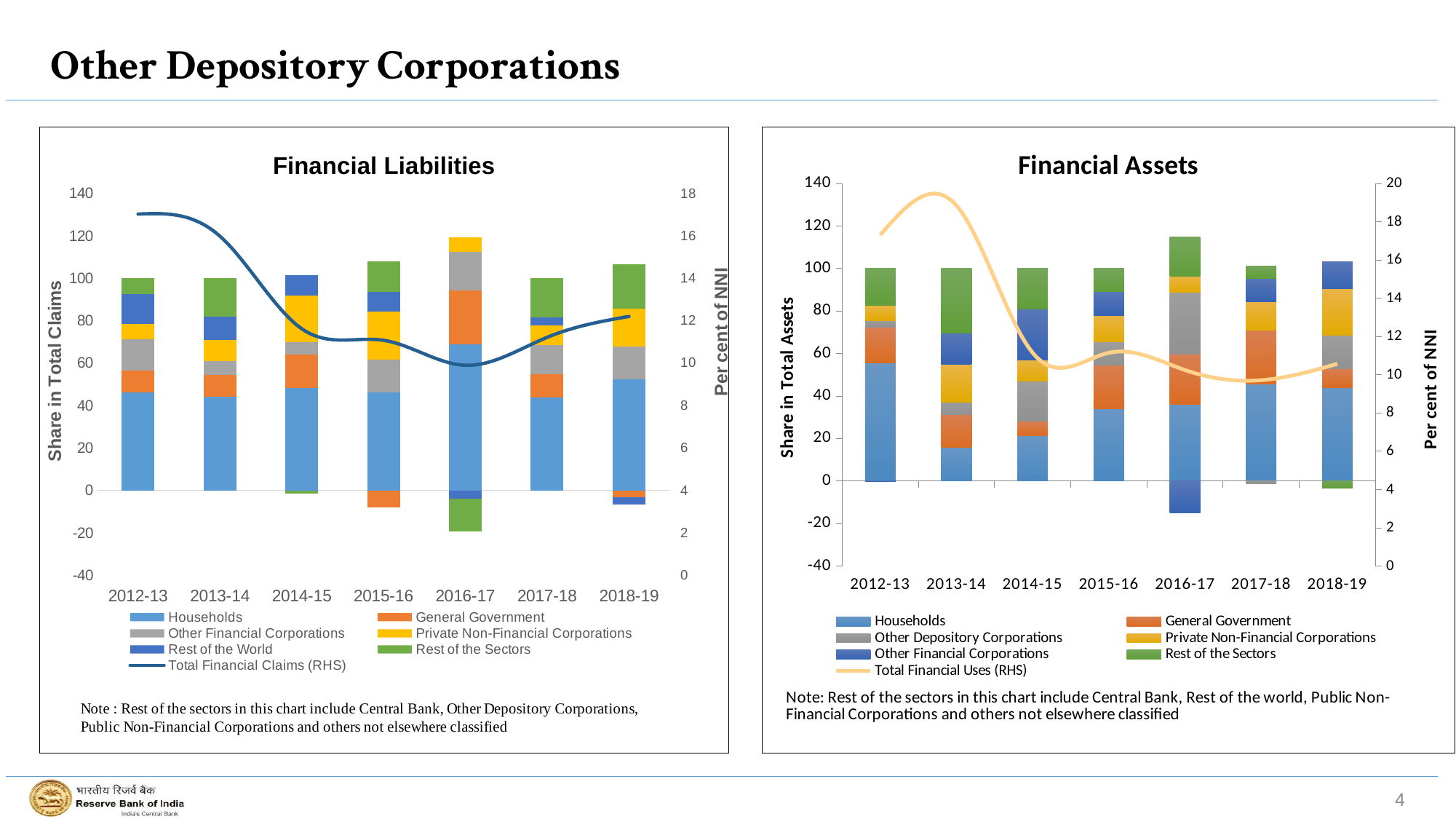

# Other Depository Corporations

### Chart: Financial Liabilities

| Category | Households | General Government | Other Financial Corporations | Private Non-Financial Corporations | Rest of the World | Rest of the Sectors | Total Financial Claims (RHS) |
|---|---|---|---|---|---|---|---|
| 2012-13 | 46.11903207518924 | 10.34389770706033 | 14.807955132570534 | 7.218145964601515 | 13.900933635418427 | 7.610035485159934 | 17.027506164546843 |
| 2013-14 | 44.04363186526641 | 10.321039091173875 | 6.506477566987725 | 10.016742850549928 | 10.904438972808974 | 18.20766965321307 | 15.98617281446143 |
| 2014-15 | 48.37192491780423 | 15.734003579454102 | 5.655355995326302 | 21.98837085431518 | 9.620202037485559 | -1.3698573843853954 | 11.621758397090915 |
| 2015-16 | 46.361329700699436 | -7.994759567805107 | 15.32187425777405 | 22.500052964472538 | 9.439714338861185 | 14.371788305997892 | 11.078873011874713 |
| 2016-17 | 68.9964200613848 | 25.437321733412585 | 17.903144052464164 | 6.870511953648511 | -3.8336827727535114 | -15.37371502815652 | 9.900572633690038 |
| 2017-18 | 43.92392020209407 | 10.98467121937855 | 13.685778878310137 | 9.084372535670697 | 3.903111174523948 | 18.41814599002259 | 11.218068337515005 |
| 2018-19 | 52.511972701960474 | -3.0863643397406735 | 15.45214228350389 | 17.74415040645519 | -3.435718248262161 | 20.813817196083296 | 12.20181392048323 |

### Chart: Financial Assets

| Category | Households | General Government | Other Depository Corporations | Private Non-Financial Corporations | Other Financial Corporations | Rest of the Sectors | Total Financial Uses (RHS) |
|---|---|---|---|---|---|---|---|
| 2012-13 | 55.60035219438781 | 16.71144445310229 | 3.230083682820673 | 7.2143692067209875 | -0.24809930714345763 | 17.491849770111713 | 17.307580105603073 |
| 2013-14 | 15.770791376358794 | 15.694882889491499 | 5.5259928508038465 | 17.962402179023123 | 14.834950485147068 | 30.21098021917566 | 18.850977219374343 |
| 2014-15 | 21.3083465468266 | 6.76293098067219 | 18.83530139273368 | 9.995301168463374 | 24.12431550621852 | 18.97380440508563 | 11.150754888334275 |
| 2015-16 | 33.93477032534426 | 20.782356559294417 | 10.716858978994917 | 12.542547405714283 | 11.150902129764223 | 10.872564600887898 | 11.15381806061407 |
| 2016-17 | 36.19258180031784 | 23.64186170794546 | 28.853162518913873 | 7.7450290760090885 | -14.782472899539133 | 18.349837796352887 | 10.250361894408627 |
| 2017-18 | 45.82171223982117 | 25.086011608769113 | -1.2033740865730504 | 13.483021288715912 | 11.101392878768312 | 5.711236070498552 | 9.719481477700382 |
| 2018-19 | 44.154823566814905 | 8.684289569944854 | 15.64979399472929 | 21.916759826739586 | 12.88224800817202 | -3.2879149664006686 | 10.573348798211914 |
4